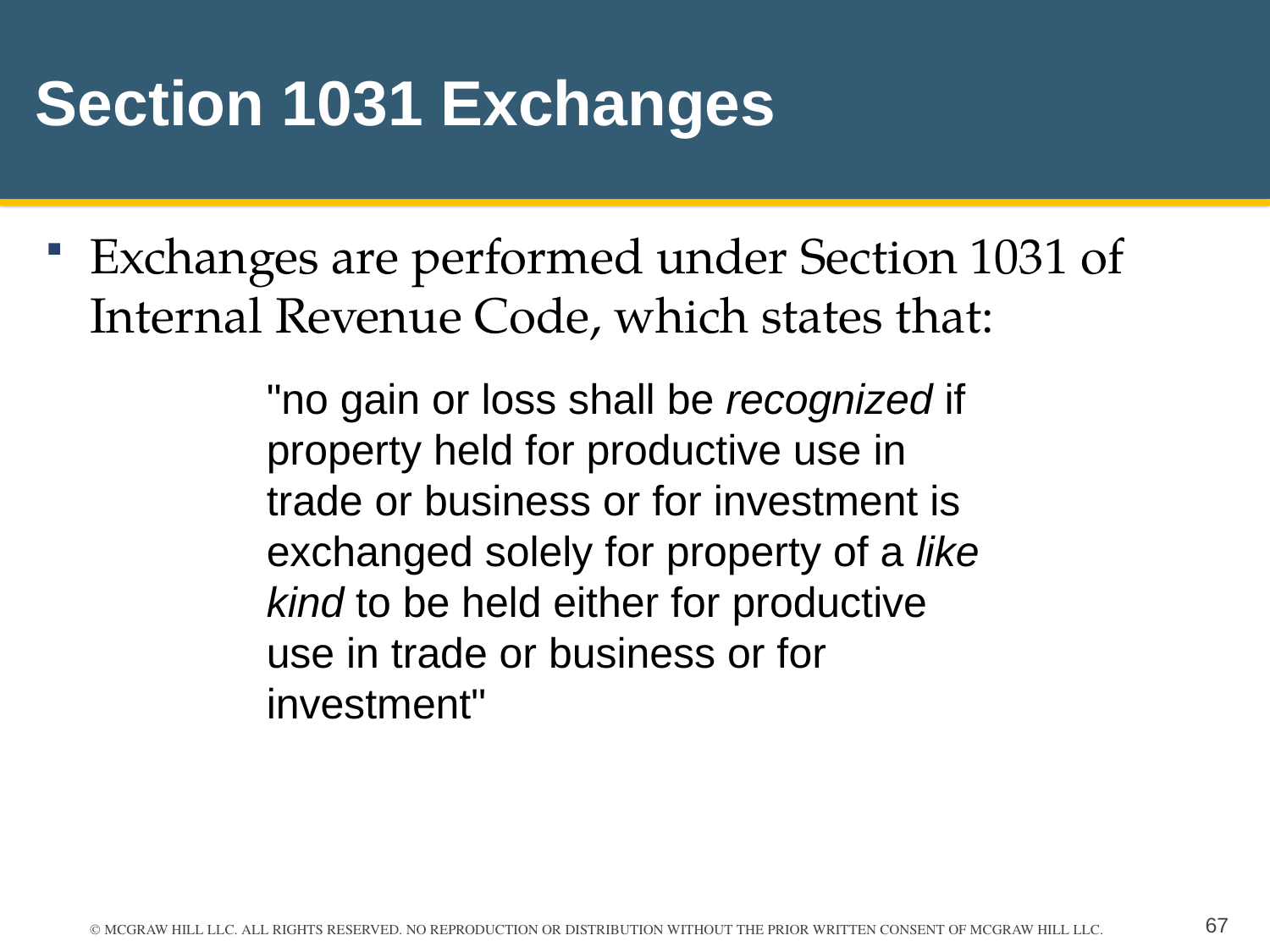

# Section 1031 Exchanges
Exchanges are performed under Section 1031 of Internal Revenue Code, which states that:
"no gain or loss shall be recognized if property held for productive use in trade or business or for investment is exchanged solely for property of a like kind to be held either for productive use in trade or business or for investment"

© MCGRAW HILL LLC. ALL RIGHTS RESERVED. NO REPRODUCTION OR DISTRIBUTION WITHOUT THE PRIOR WRITTEN CONSENT OF MCGRAW HILL LLC.
67